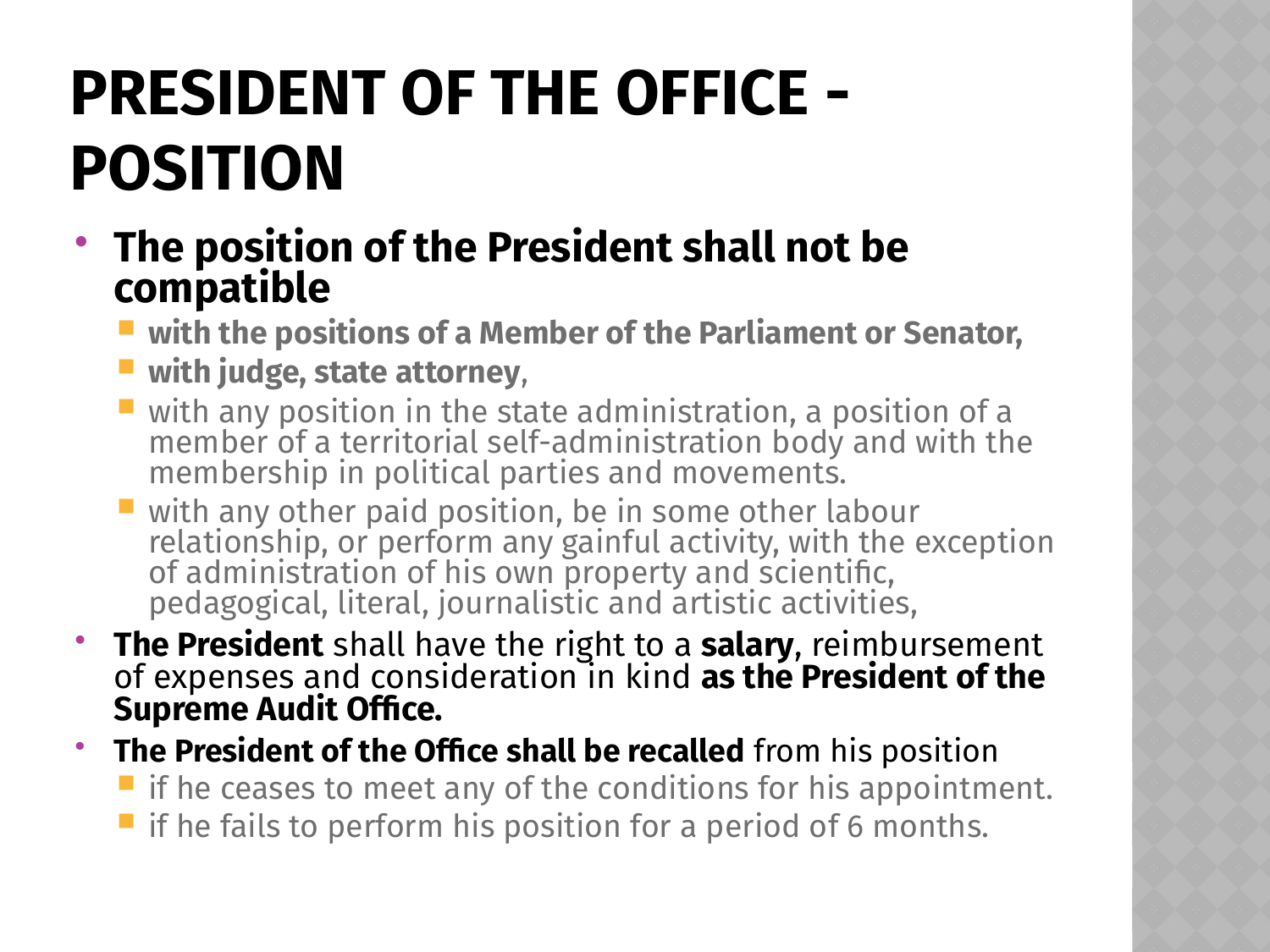

# President of the Office - position
The position of the President shall not be compatible
with the positions of a Member of the Parliament or Senator,
with judge, state attorney,
with any position in the state administration, a position of a member of a territorial self-administration body and with the membership in political parties and movements.
with any other paid position, be in some other labour relationship, or perform any gainful activity, with the exception of administration of his own property and scientific, pedagogical, literal, journalistic and artistic activities,
The President shall have the right to a salary, reimbursement of expenses and consideration in kind as the President of the Supreme Audit Office.
The President of the Office shall be recalled from his position
if he ceases to meet any of the conditions for his appointment.
if he fails to perform his position for a period of 6 months.